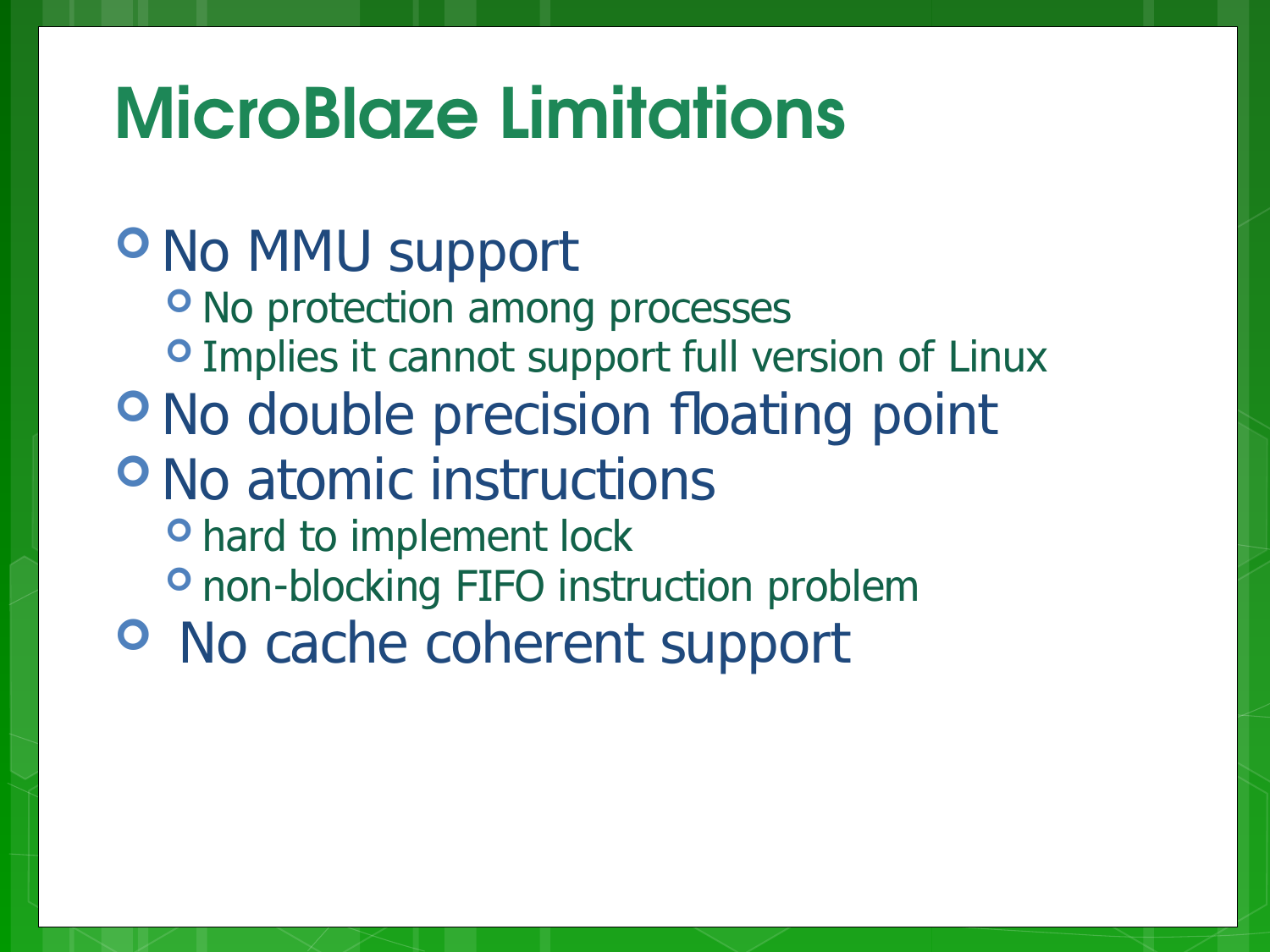

# MicroBlaze Limitations
No MMU support
No protection among processes
Implies it cannot support full version of Linux
No double precision floating point
No atomic instructions
hard to implement lock
non-blocking FIFO instruction problem
 No cache coherent support